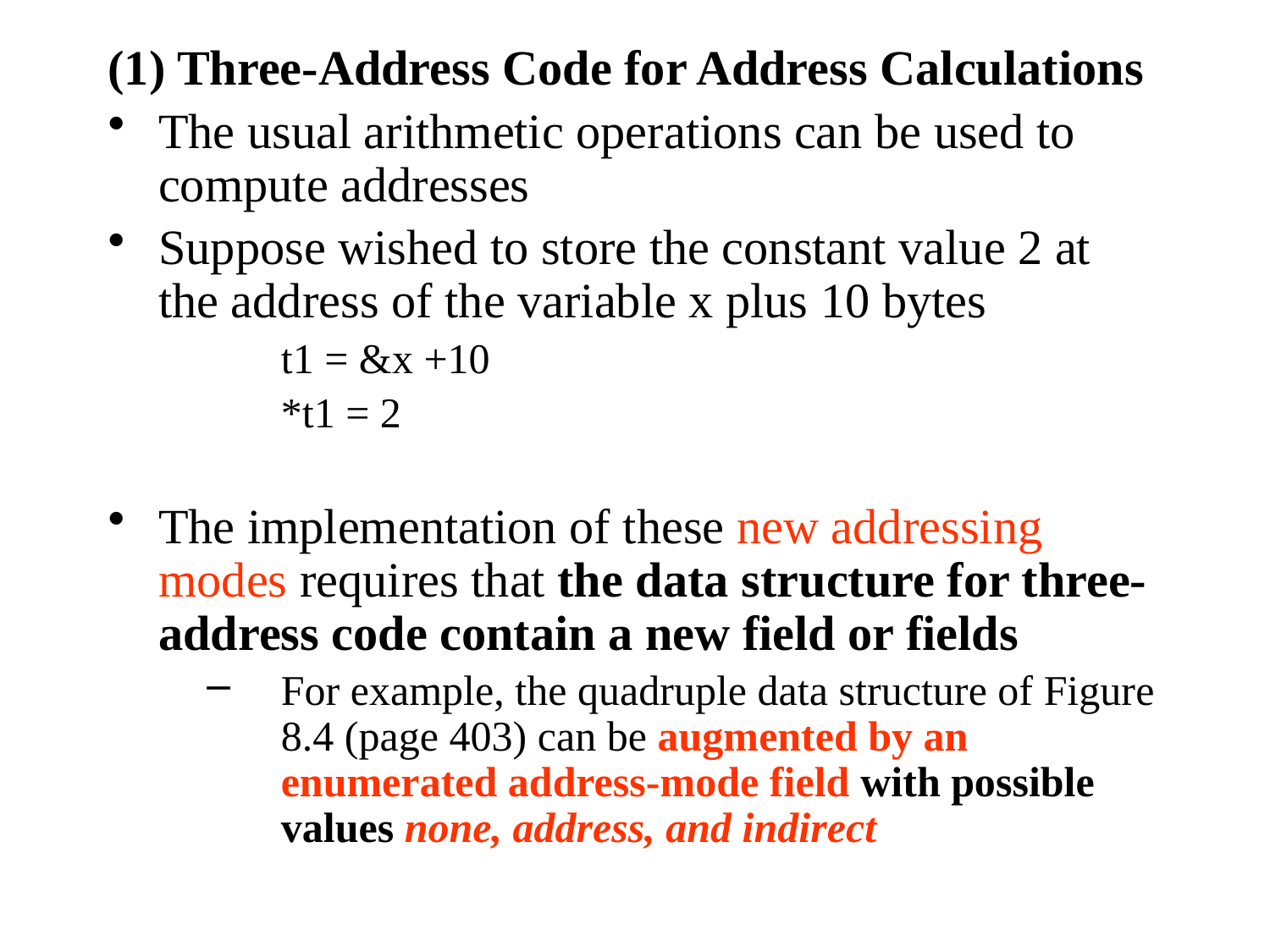

(1) Three-Address Code for Address Calculations
The usual arithmetic operations can be used to compute addresses
Suppose wished to store the constant value 2 at the address of the variable x plus 10 bytes
	t1 = &x +10
	*t1 = 2

The implementation of these new addressing modes requires that the data structure for three-address code contain a new field or fields
For example, the quadruple data structure of Figure 8.4 (page 403) can be augmented by an enumerated address-mode field with possible values none, address, and indirect